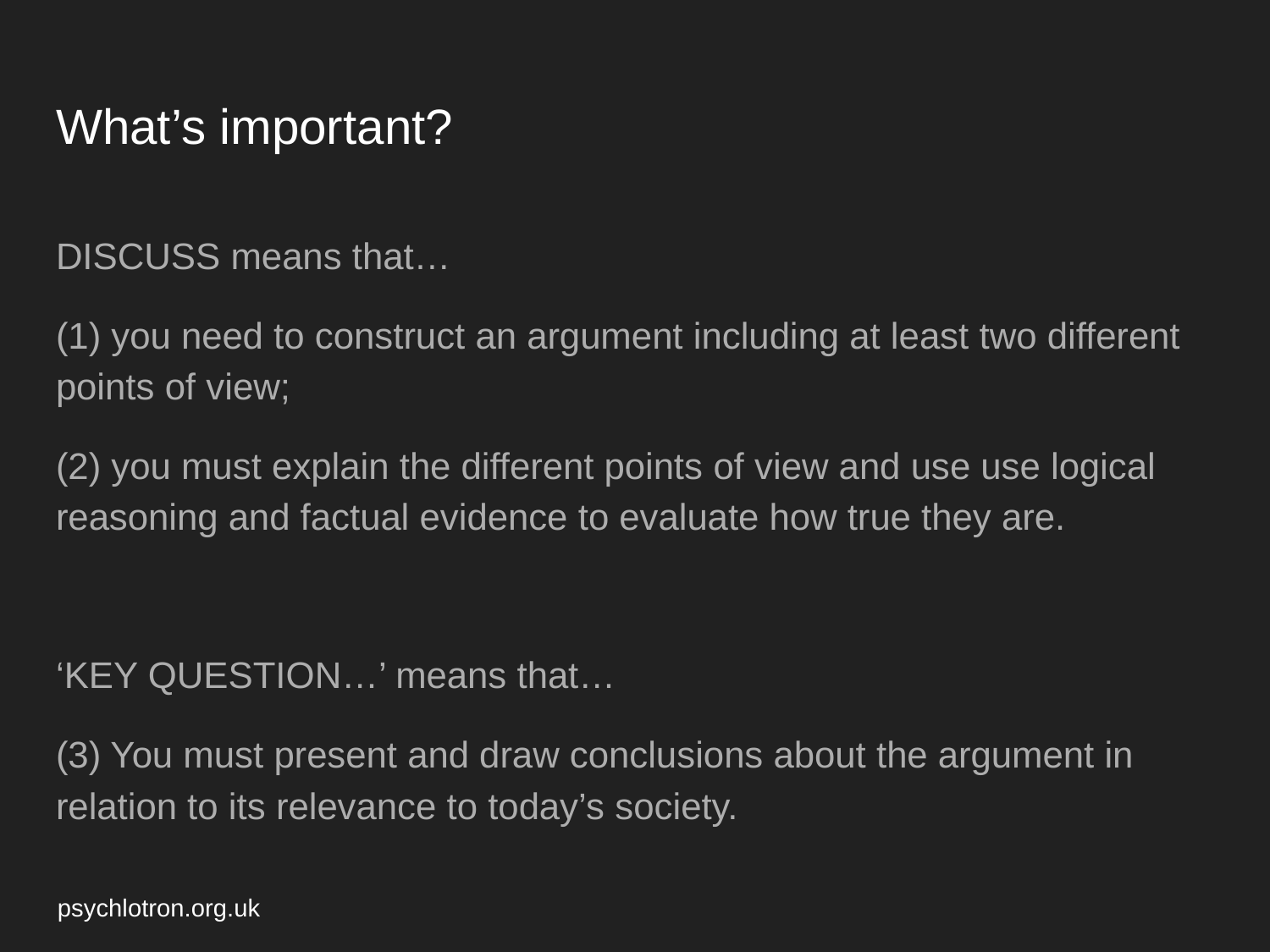

# What’s important?
DISCUSS means that…
(1) you need to construct an argument including at least two different points of view;
(2) you must explain the different points of view and use use logical reasoning and factual evidence to evaluate how true they are.

‘KEY QUESTION…’ means that…
(3) You must present and draw conclusions about the argument in relation to its relevance to today’s society.